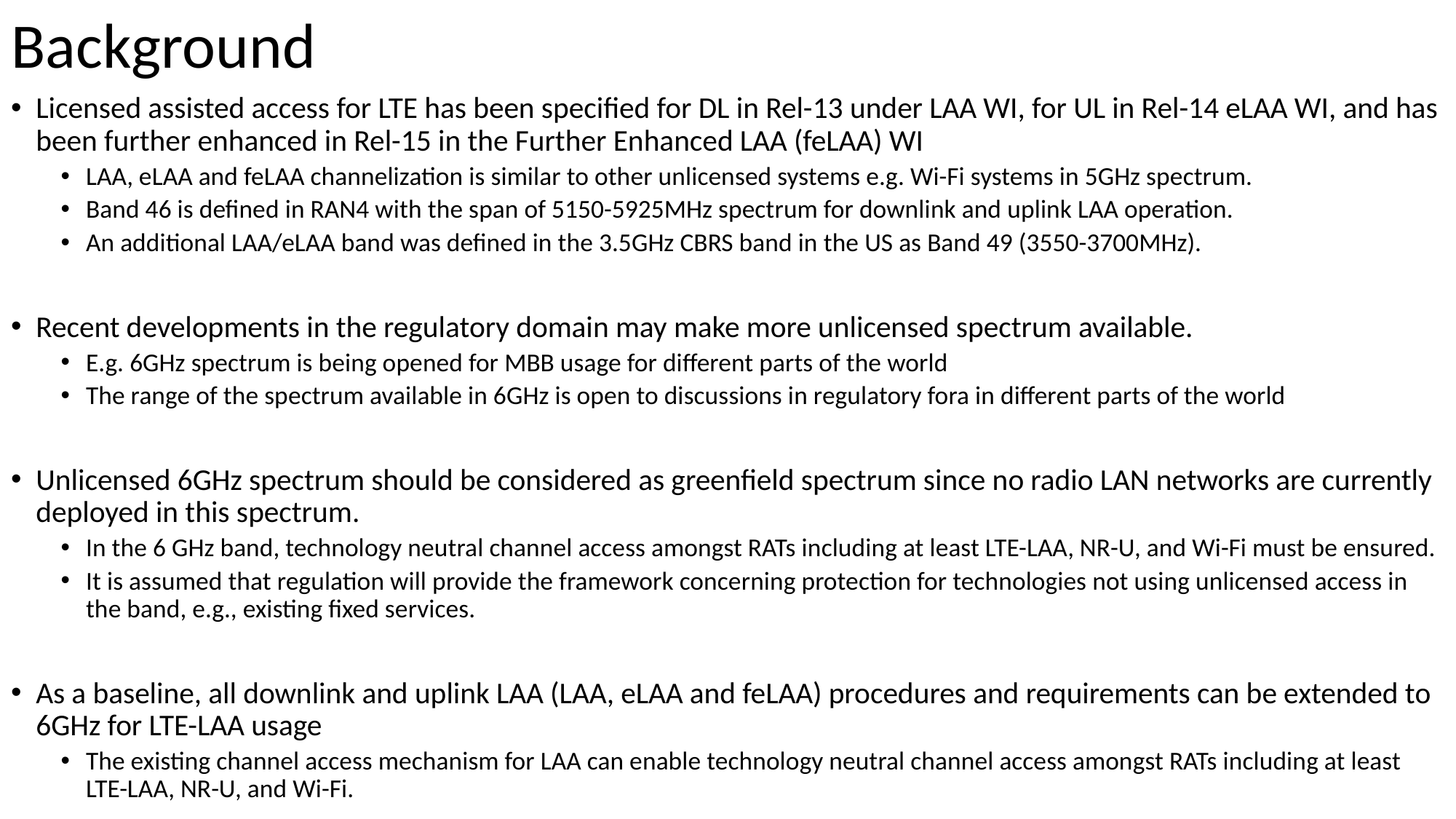

# Background
Licensed assisted access for LTE has been specified for DL in Rel-13 under LAA WI, for UL in Rel-14 eLAA WI, and has been further enhanced in Rel-15 in the Further Enhanced LAA (feLAA) WI
LAA, eLAA and feLAA channelization is similar to other unlicensed systems e.g. Wi-Fi systems in 5GHz spectrum.
Band 46 is defined in RAN4 with the span of 5150-5925MHz spectrum for downlink and uplink LAA operation.
An additional LAA/eLAA band was defined in the 3.5GHz CBRS band in the US as Band 49 (3550-3700MHz).

Recent developments in the regulatory domain may make more unlicensed spectrum available.
E.g. 6GHz spectrum is being opened for MBB usage for different parts of the world
The range of the spectrum available in 6GHz is open to discussions in regulatory fora in different parts of the world

Unlicensed 6GHz spectrum should be considered as greenfield spectrum since no radio LAN networks are currently deployed in this spectrum.
In the 6 GHz band, technology neutral channel access amongst RATs including at least LTE-LAA, NR-U, and Wi-Fi must be ensured.
It is assumed that regulation will provide the framework concerning protection for technologies not using unlicensed access in the band, e.g., existing fixed services.

As a baseline, all downlink and uplink LAA (LAA, eLAA and feLAA) procedures and requirements can be extended to 6GHz for LTE-LAA usage
The existing channel access mechanism for LAA can enable technology neutral channel access amongst RATs including at least LTE-LAA, NR-U, and Wi-Fi.